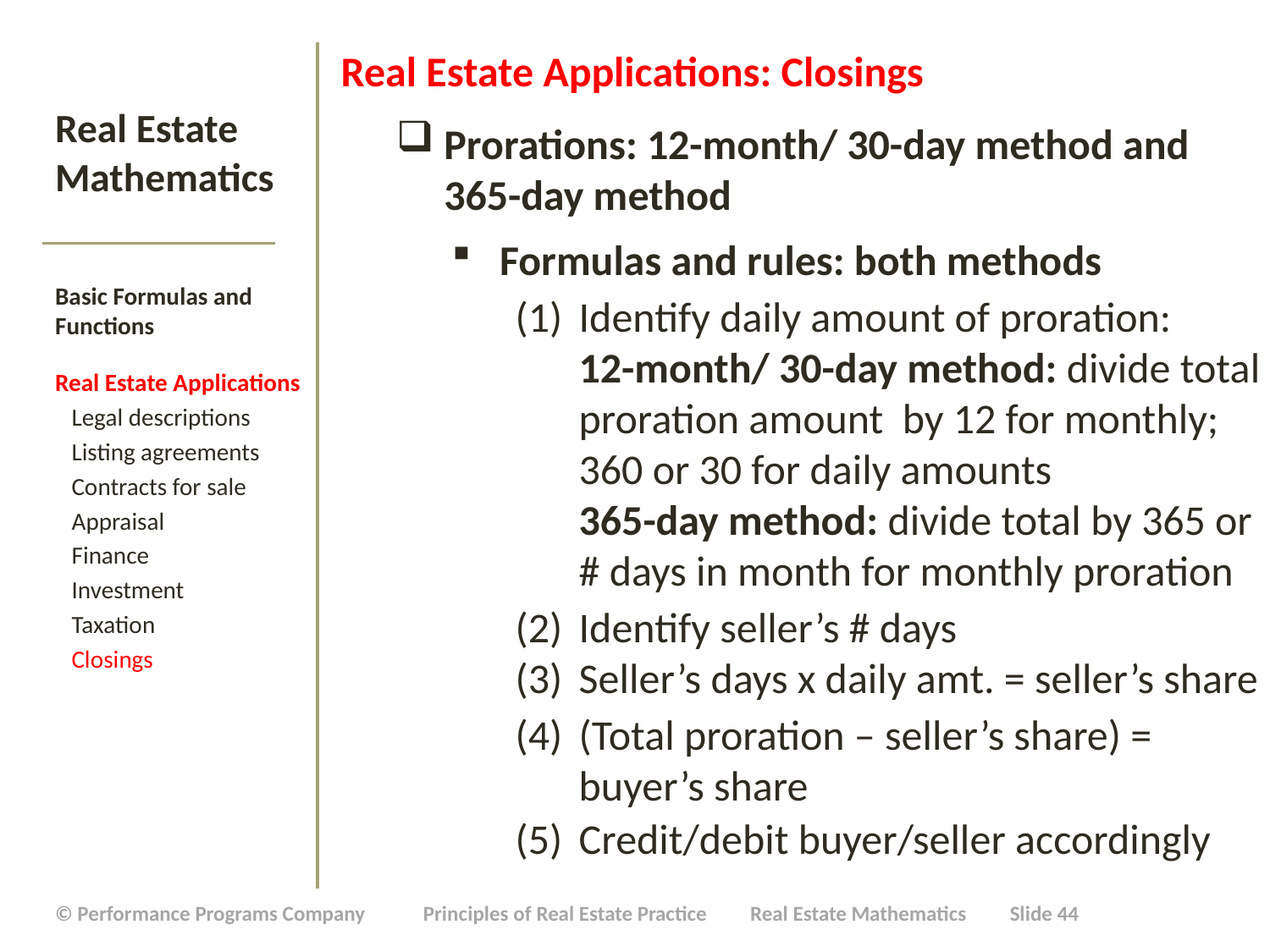

Real Estate Applications: Closings

Prorations: 12-month/ 30-day method and 365-day method
Formulas and rules: both methods
Identify daily amount of proration:
12-month/ 30-day method: divide total proration amount  by 12 for monthly; 360 or 30 for daily amounts
365-day method: divide total by 365 or # days in month for monthly proration
Identify seller’s # days
Seller’s days x daily amt. = seller’s share
(Total proration – seller’s share) = buyer’s share
Credit/debit buyer/seller accordingly

# Real Estate Mathematics

Basic Formulas and Functions

Real Estate Applications
   Legal descriptions
   Listing agreements
   Contracts for sale
   Appraisal
   Finance
   Investment
   Taxation
   Closings

| © Performance Programs Company Principles of Real Estate Practice Real Estate Mathematics Slide 44 |
| --- |